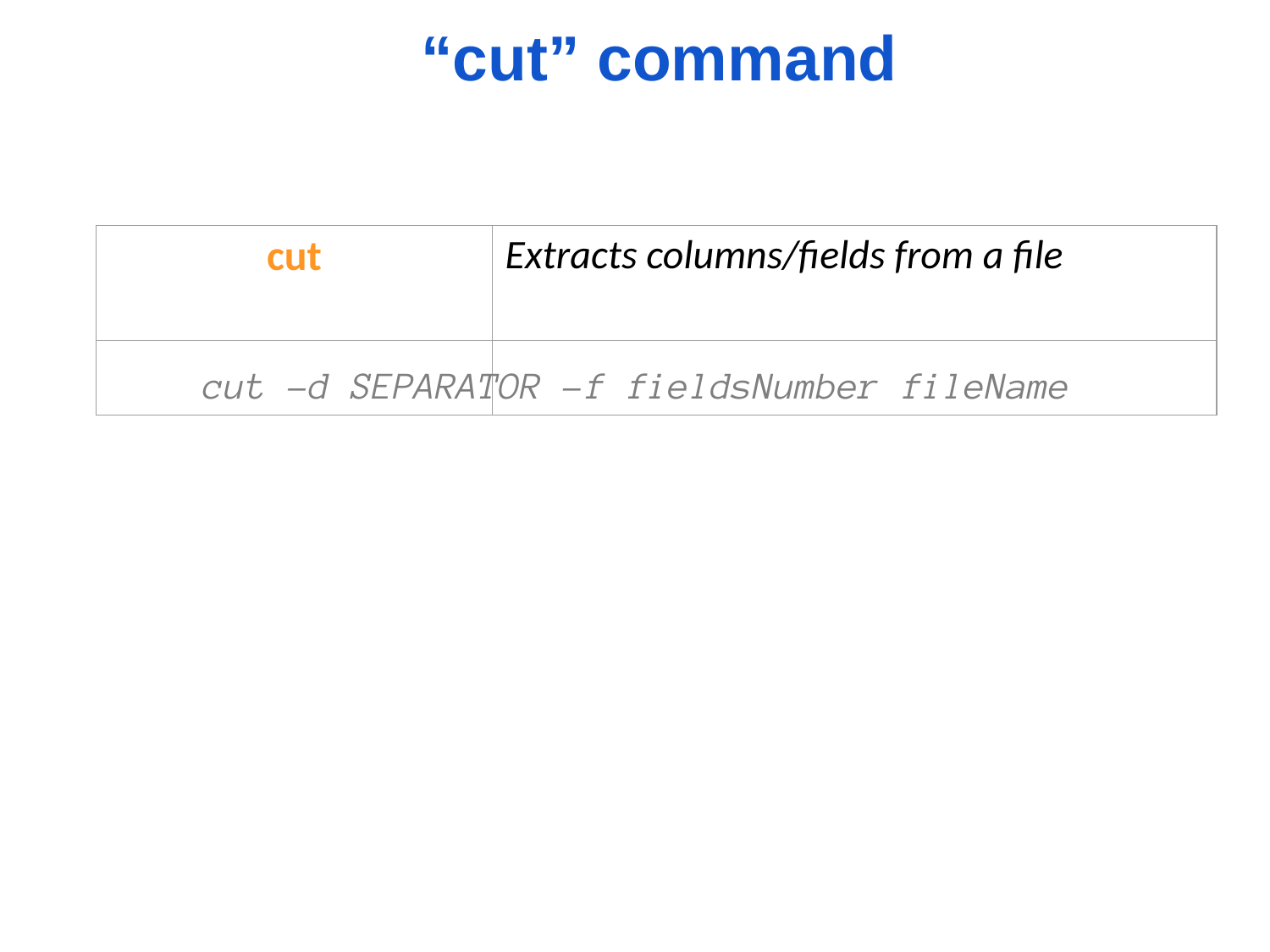

“cut” command

| cut | Extracts columns/fields from a file |
| --- | --- |
|  |  |
cut -d SEPARATOR -f fieldsNumber fileName